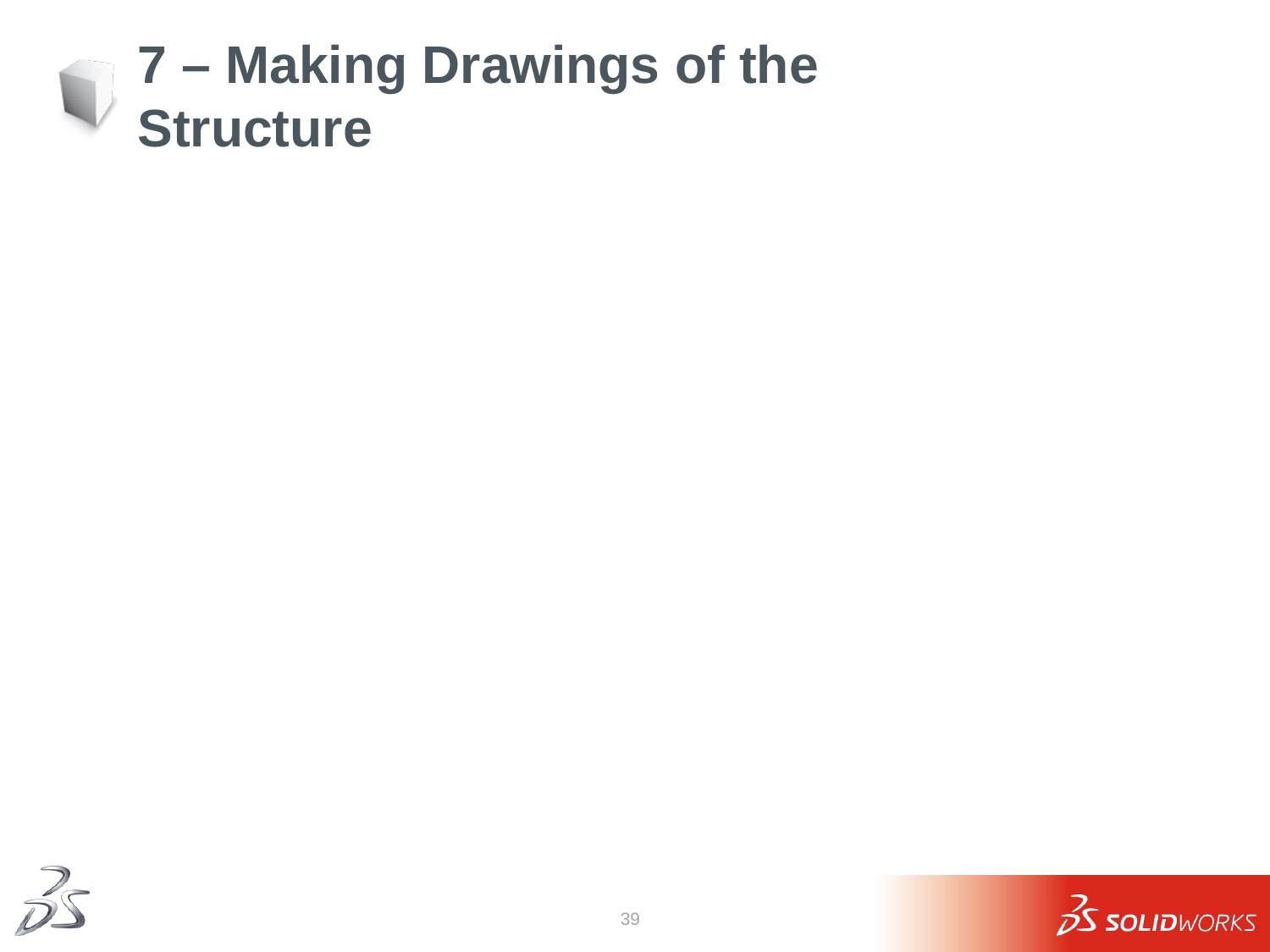

# 7 – Making Drawings of the Structure